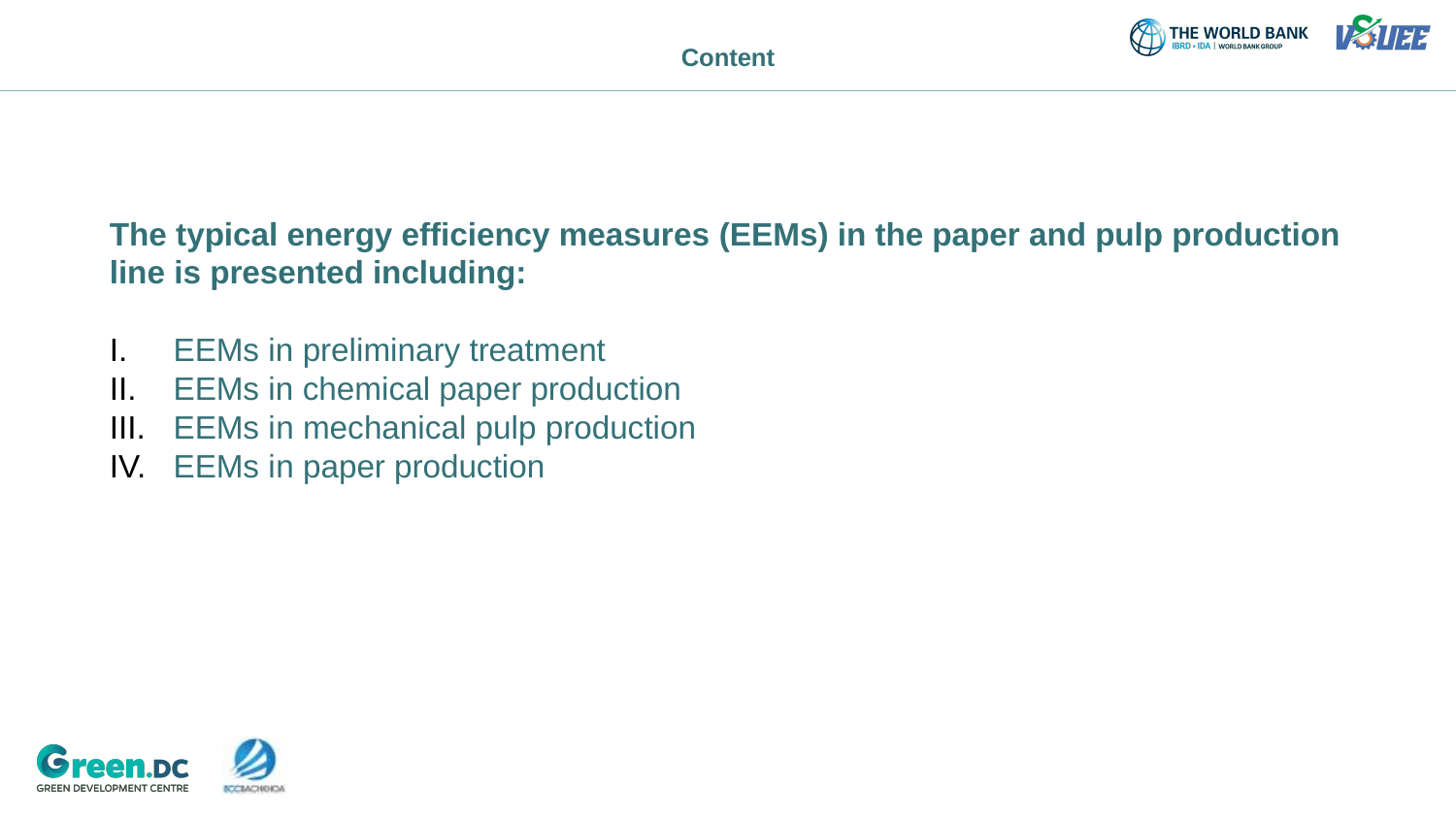

# Content
The typical energy efficiency measures (EEMs) in the paper and pulp production line is presented including:

EEMs in preliminary treatment
EEMs in chemical paper production
EEMs in mechanical pulp production
EEMs in paper production